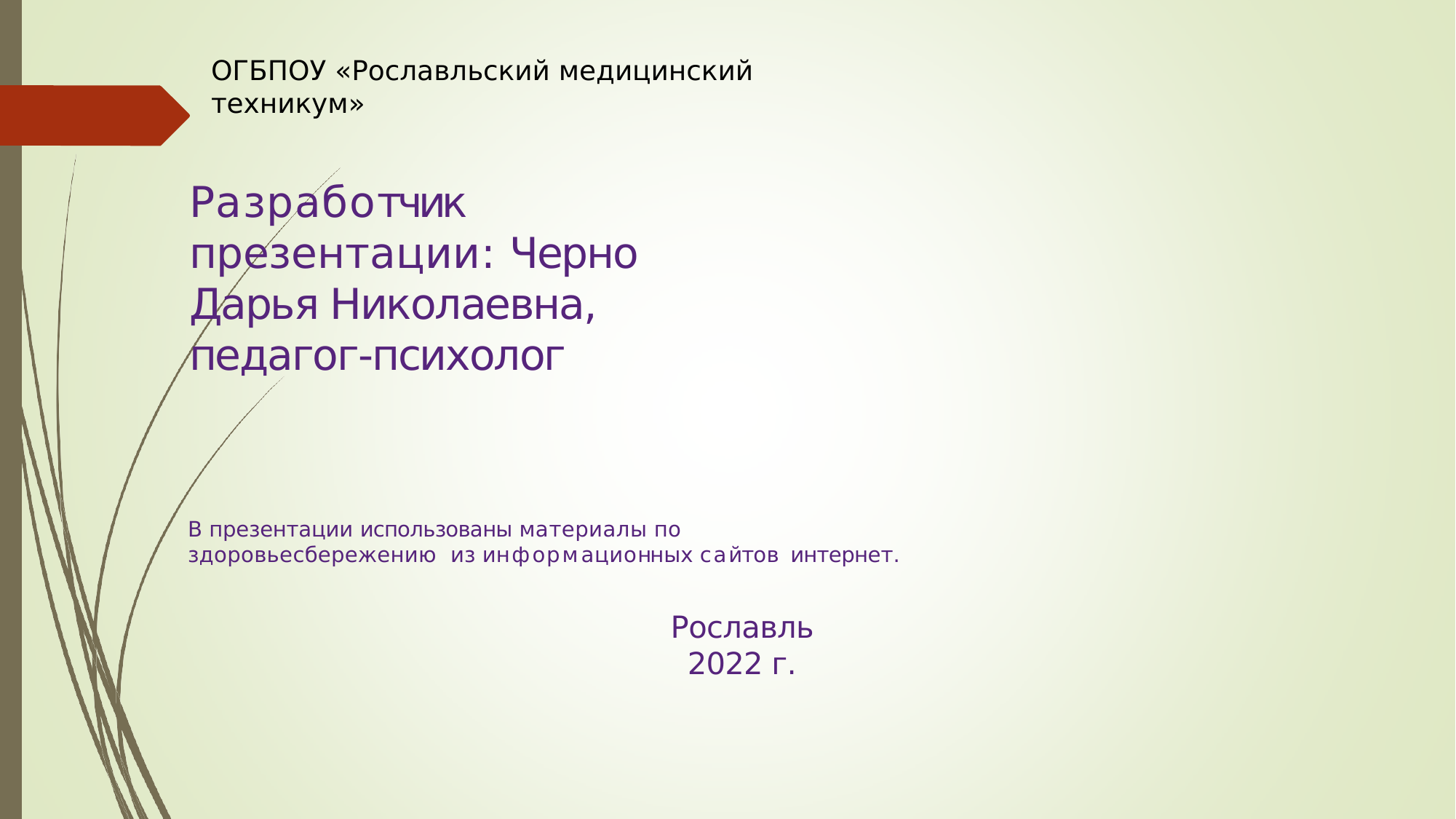

ОГБПОУ «Рославльский медицинский техникум»

Разработчик презентации:  Черно Дарья Николаевна, педагог-психолог
В презентации использованы материалы по здоровьесбережению  из информационных сайтов  интернет.

Рославль
2022 г.